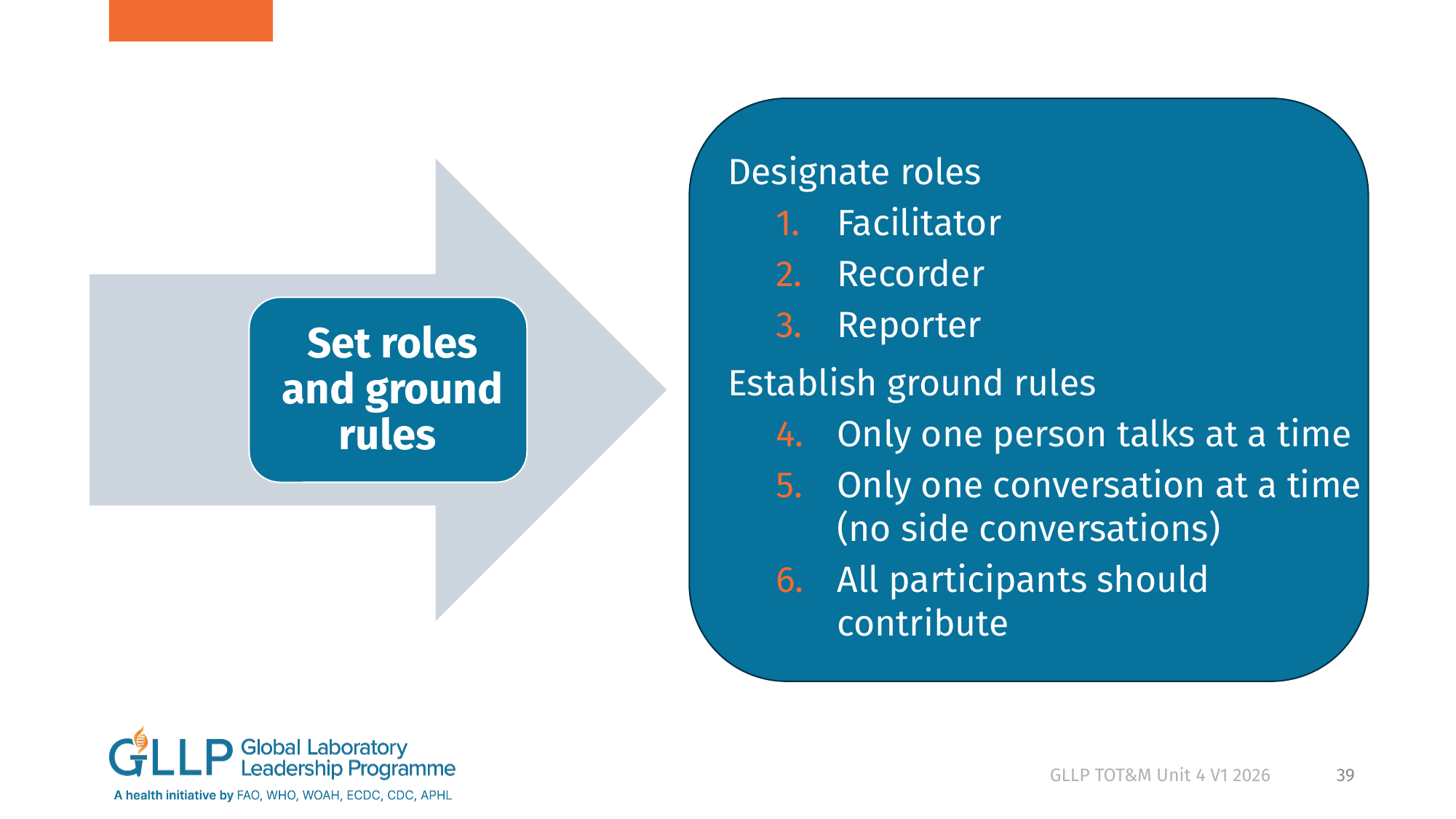

Designate roles
Facilitator
Recorder
Reporter
Establish ground rules
Only one person talks at a time
Only one conversation at a time (no side conversations)
All participants should contribute
Set roles and ground rules
GLLP TOT&M Unit 4 V1 2026
39